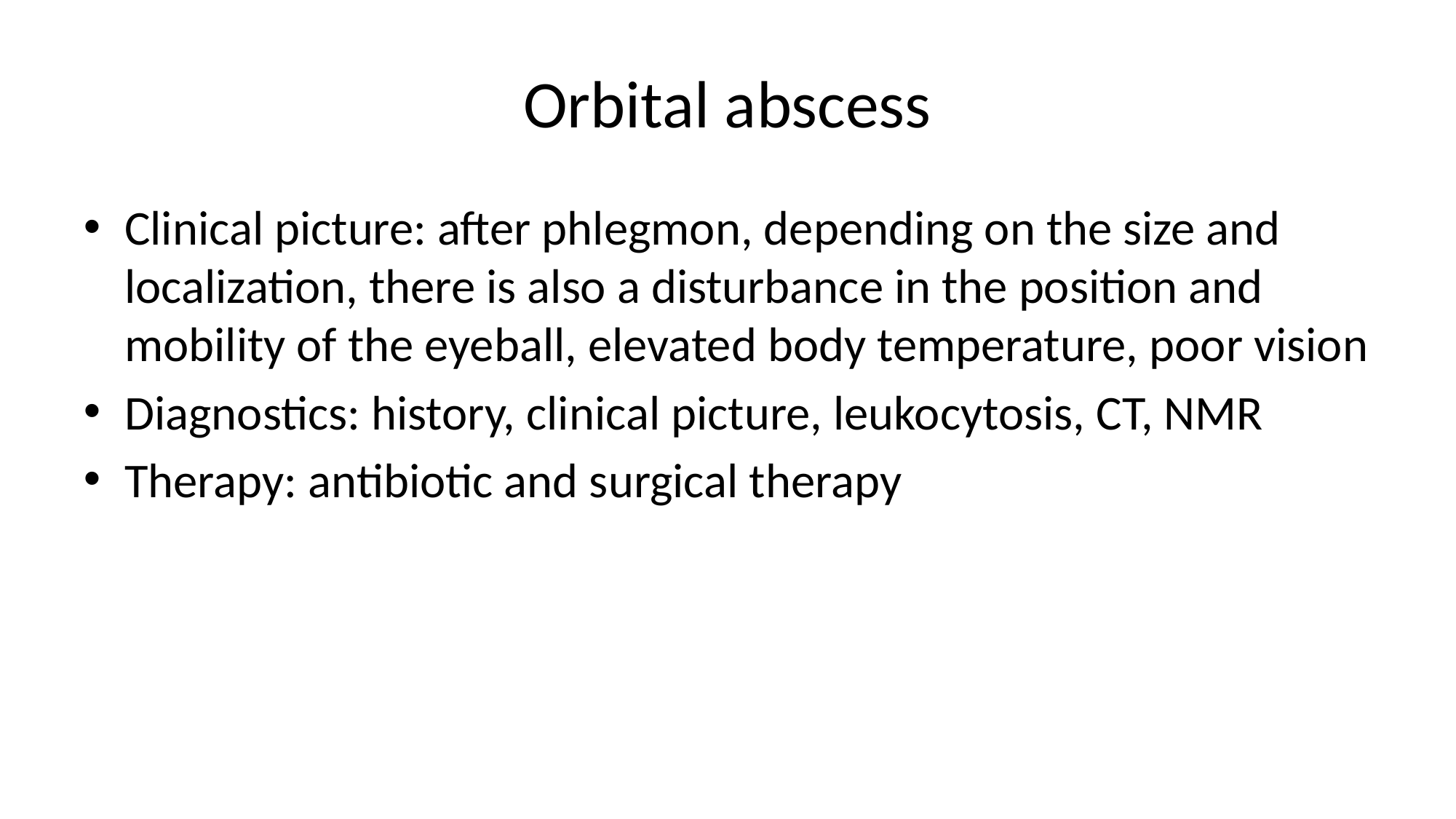

# Orbital abscess
Clinical picture: after phlegmon, depending on the size and localization, there is also a disturbance in the position and mobility of the eyeball, elevated body temperature, poor vision
Diagnostics: history, clinical picture, leukocytosis, CT, NMR
Therapy: antibiotic and surgical therapy